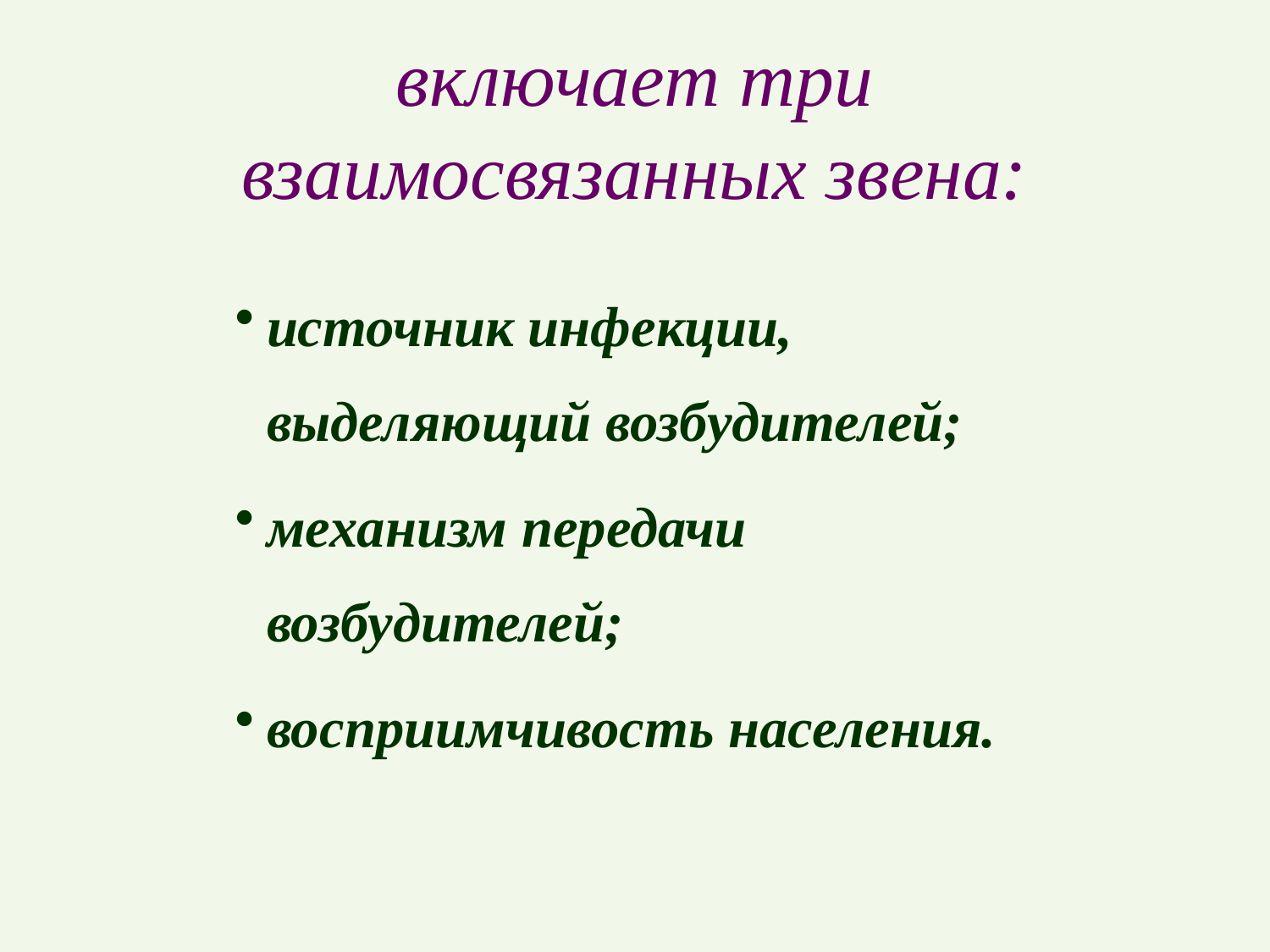

# включает три взаимосвязанных звена:
источник инфекции, выделяющий возбудителей;
механизм передачи возбудителей;
восприимчивость населения.